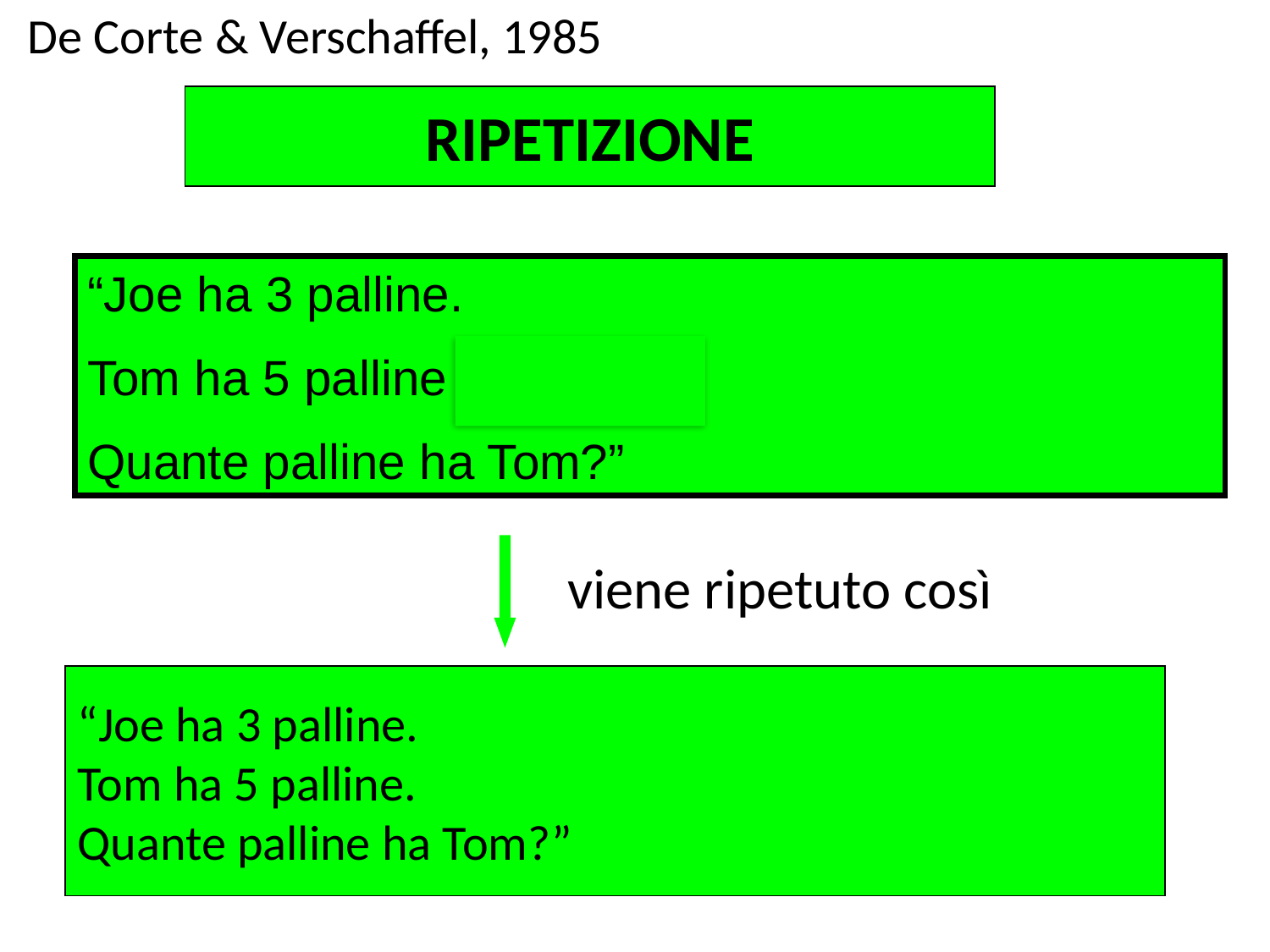

De Corte & Verschaffel, 1985
RIPETIZIONE
“Joe ha 3 palline.
Tom ha 5 palline più di Joe.
Quante palline ha Tom?”

viene ripetuto così
“Joe ha 3 palline.
Tom ha 5 palline.
Quante palline ha Tom?”